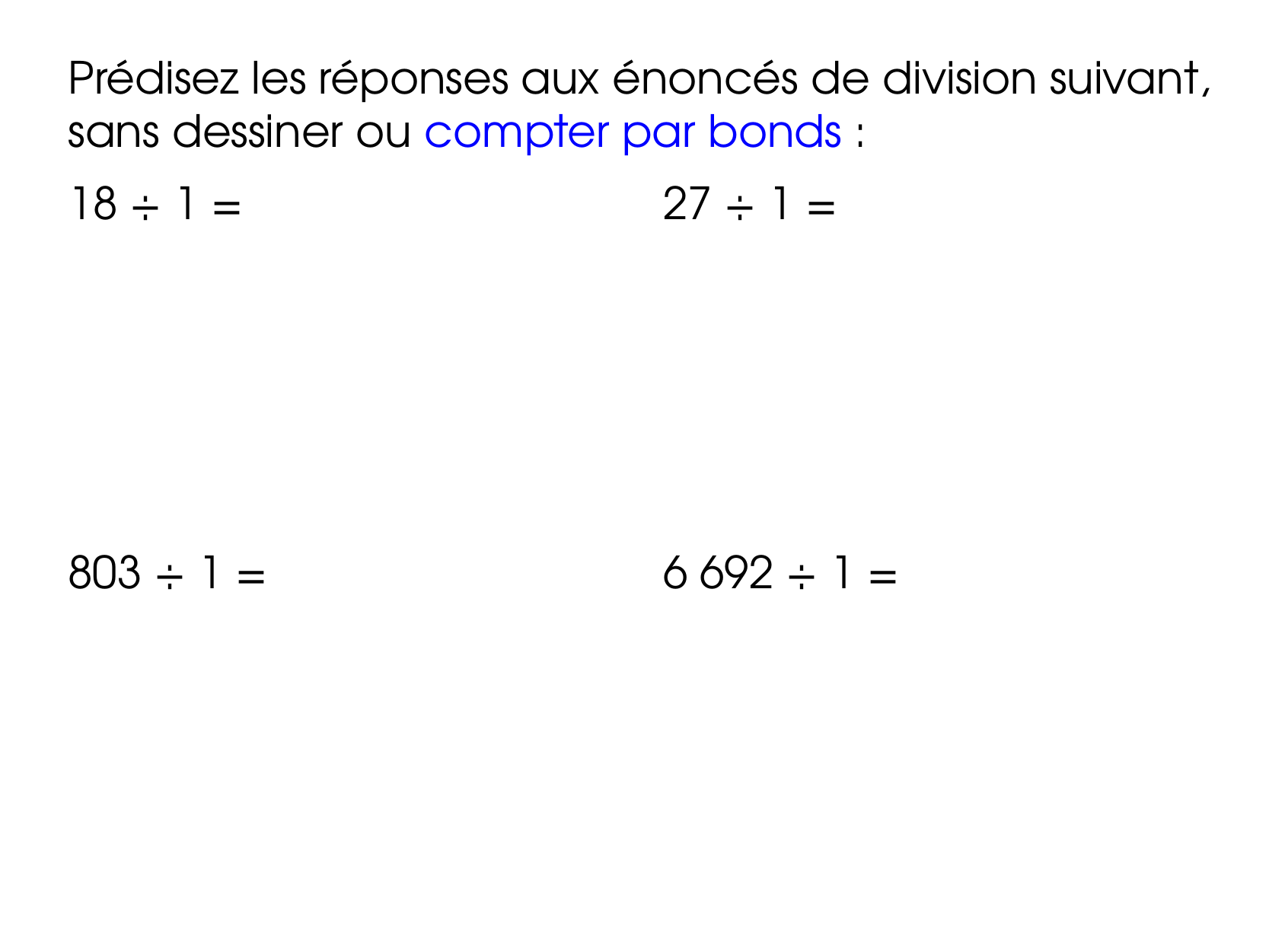

Prédisez les réponses aux énoncés de division suivant, sans dessiner ou compter par bonds :
18 ÷ 1 =
27 ÷ 1 =
803 ÷ 1 =
6 692 ÷ 1 =